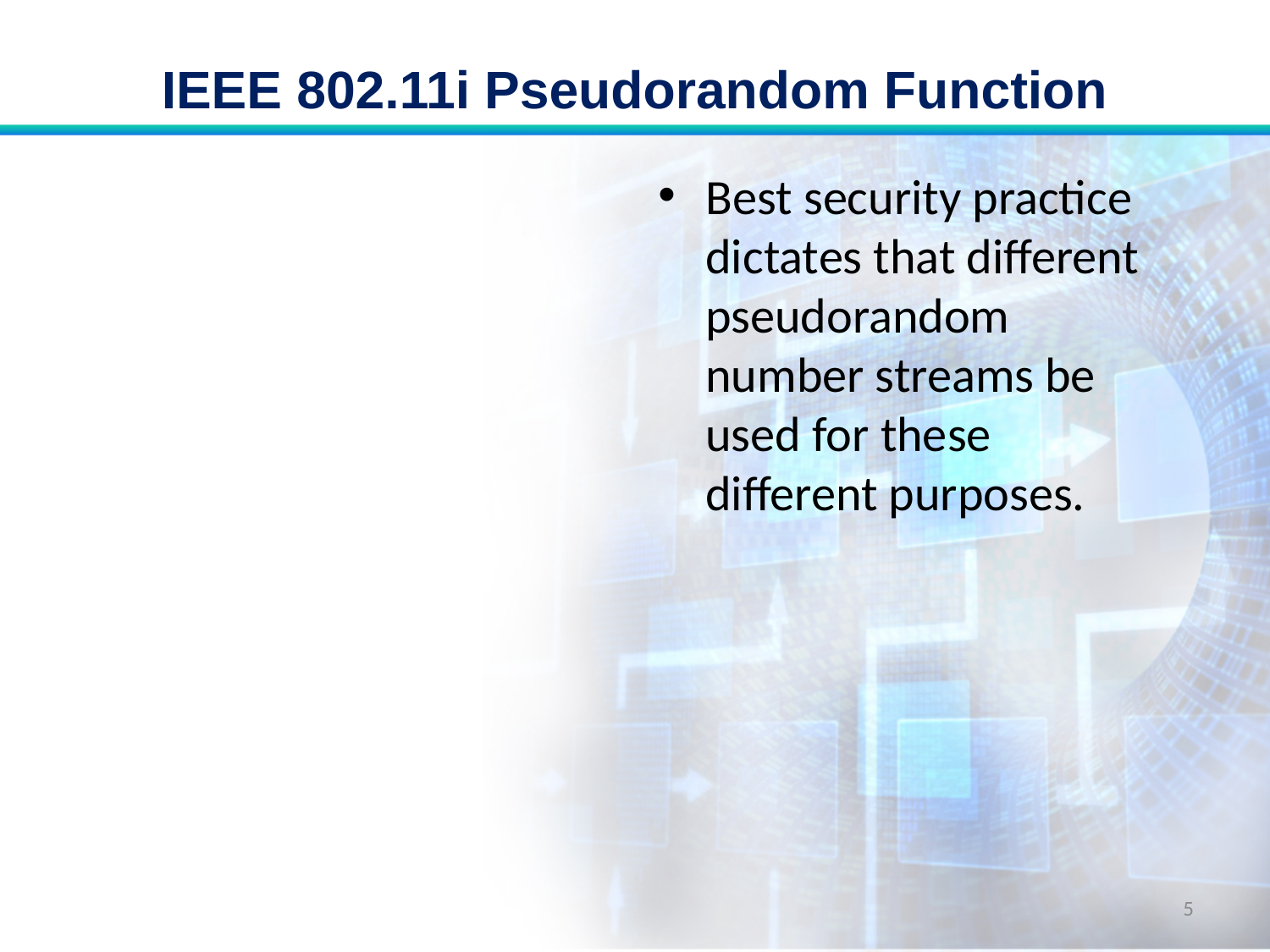

# IEEE 802.11i Pseudorandom Function
Best security practice dictates that different pseudorandom number streams be used for these different purposes.
5